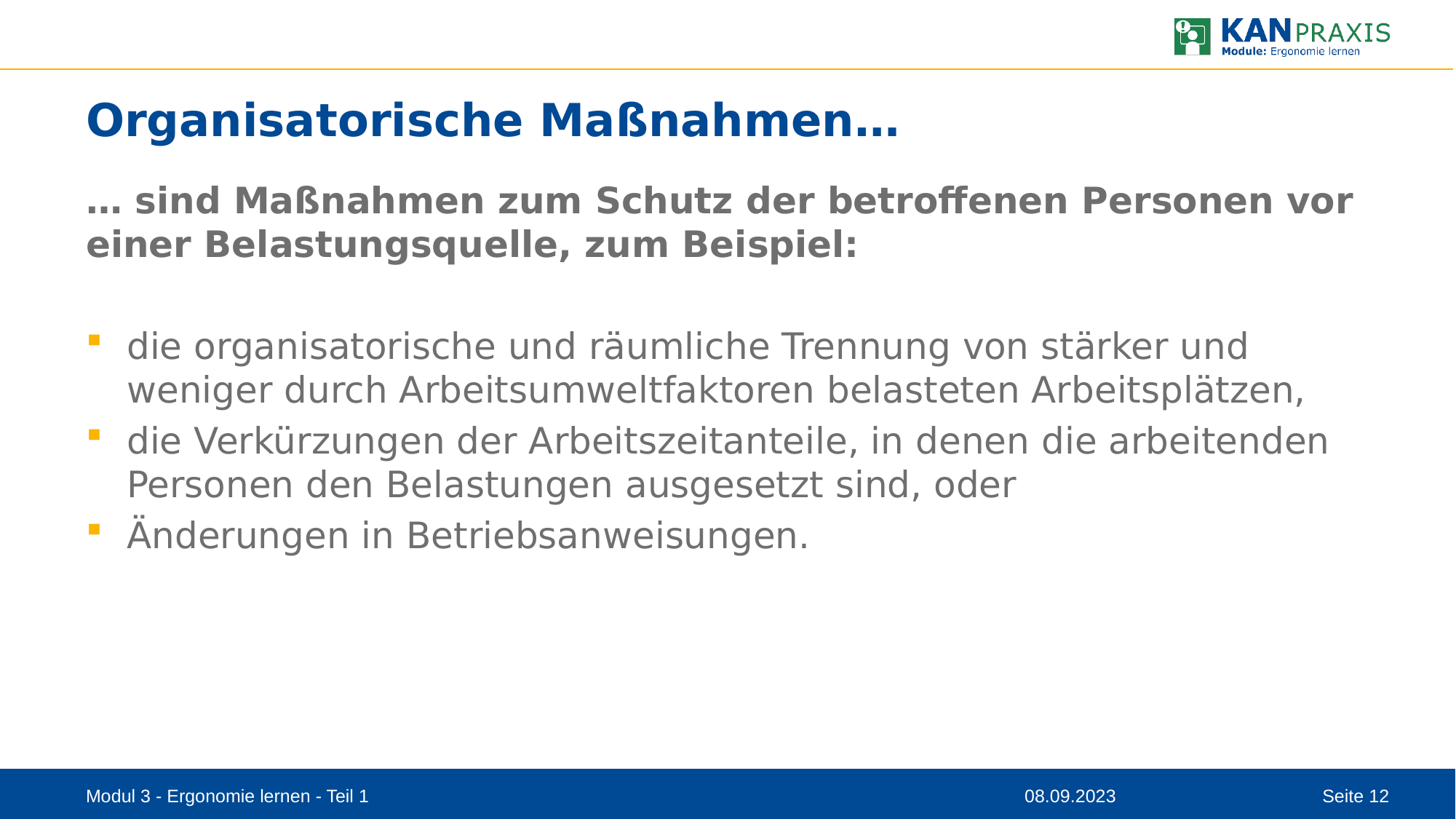

# Organisatorische Maßnahmen…
… sind Maßnahmen zum Schutz der betroffenen Personen vor einer Belastungsquelle, zum Beispiel:

die organisatorische und räumliche Trennung von stärker und weniger durch Arbeitsumweltfaktoren belasteten Arbeitsplätzen,
die Verkürzungen der Arbeitszeitanteile, in denen die arbeitenden Personen den Belastungen ausgesetzt sind, oder
Änderungen in Betriebsanweisungen.
Modul 3 - Ergonomie lernen - Teil 1
08.09.2023
Seite 12